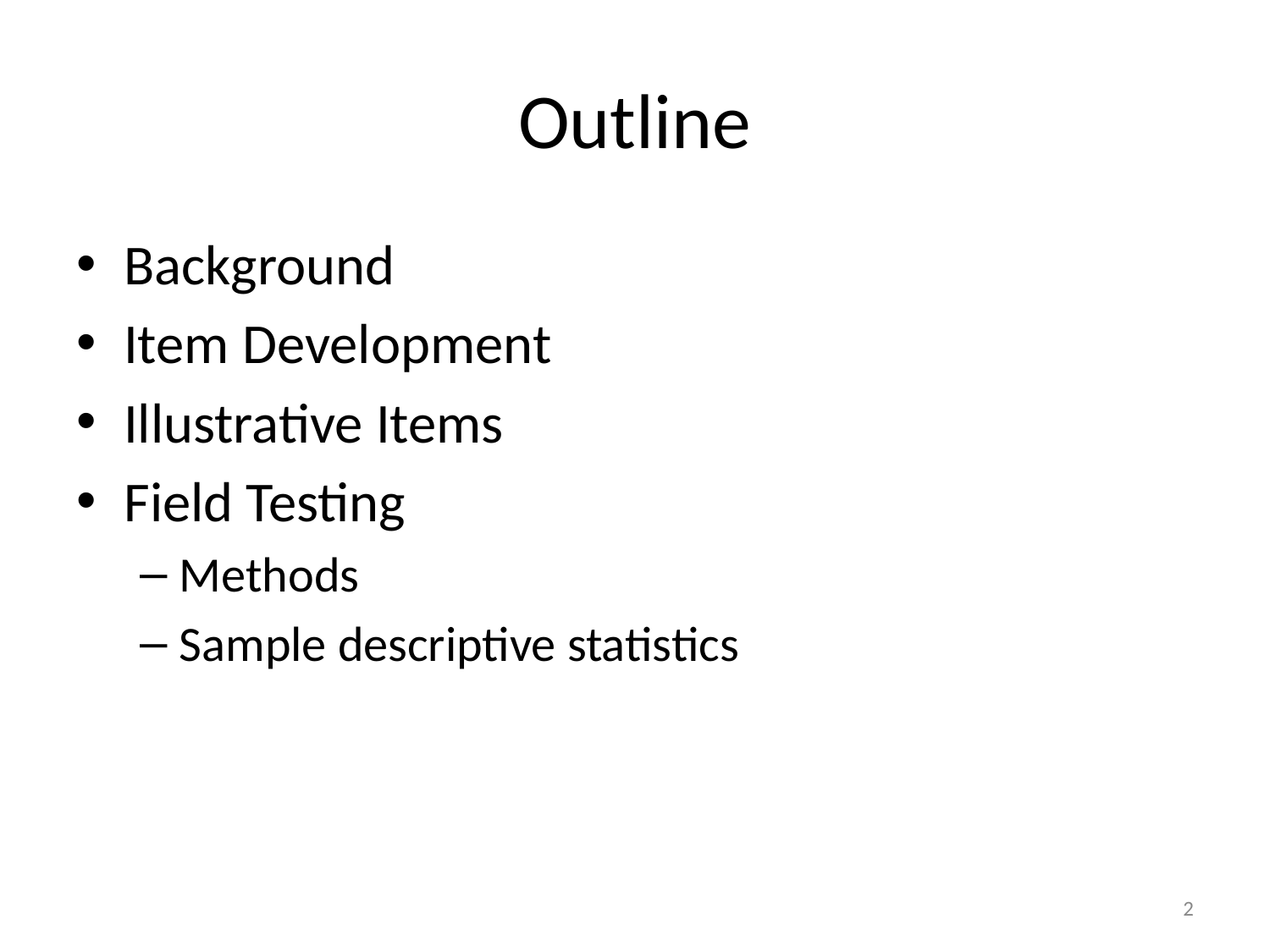

# Outline
Background
Item Development
Illustrative Items
Field Testing
Methods
Sample descriptive statistics
2